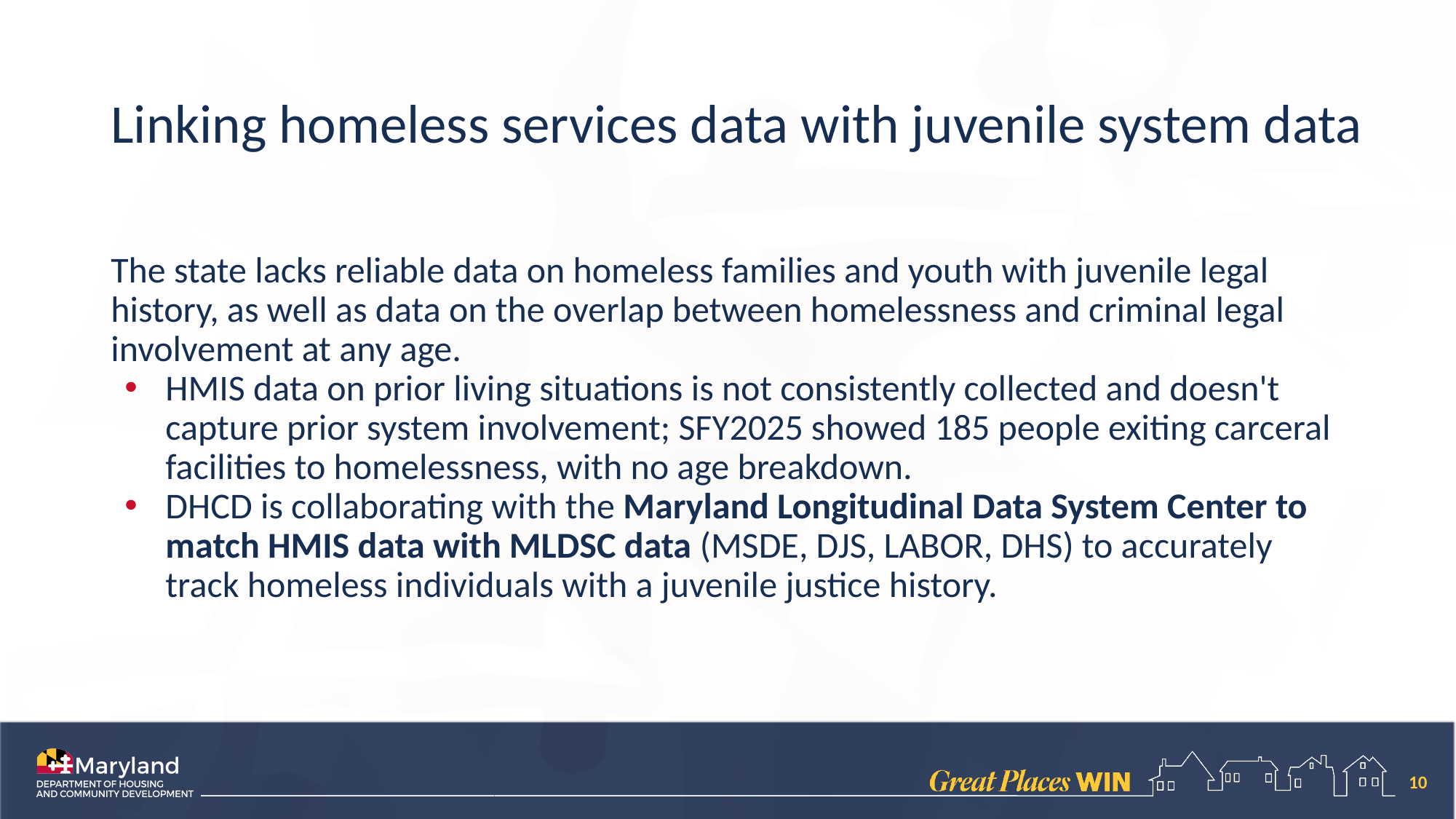

# Linking homeless services data with juvenile system data
The state lacks reliable data on homeless families and youth with juvenile legal history, as well as data on the overlap between homelessness and criminal legal involvement at any age.
HMIS data on prior living situations is not consistently collected and doesn't capture prior system involvement; SFY2025 showed 185 people exiting carceral facilities to homelessness, with no age breakdown.
DHCD is collaborating with the Maryland Longitudinal Data System Center to match HMIS data with MLDSC data (MSDE, DJS, LABOR, DHS) to accurately track homeless individuals with a juvenile justice history.